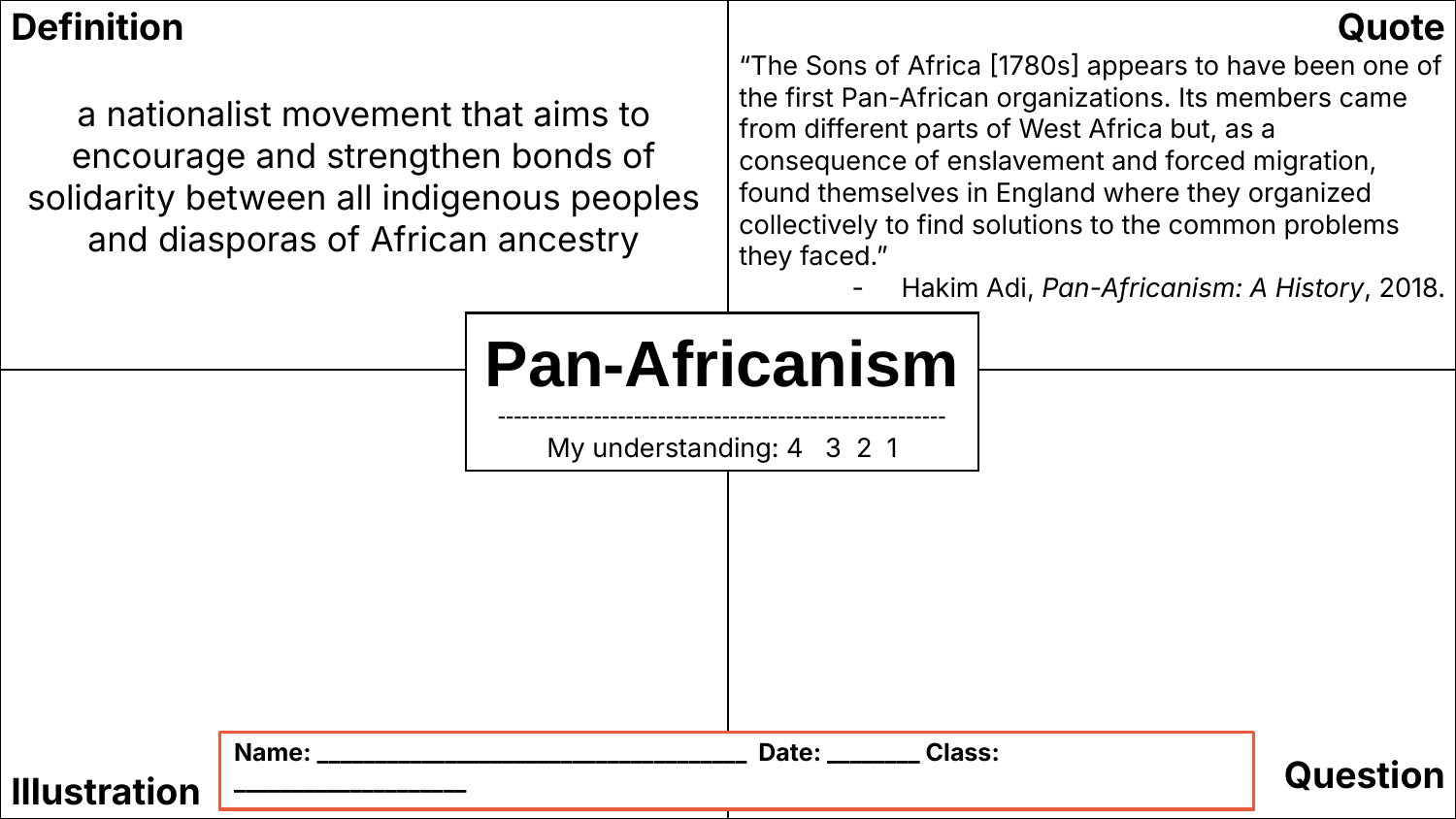

| Definition a nationalist movement that aims to encourage and strengthen bonds of solidarity between all indigenous peoples and diasporas of African ancestry | Quote “The Sons of Africa [1780s] appears to have been one of the first Pan-African organizations. Its members came from different parts of West Africa but, as a consequence of enslavement and forced migration, found themselves in England where they organized collectively to find solutions to the common problems they faced.” Hakim Adi, Pan-Africanism: A History, 2018. |
| --- | --- |
| Illustration | Imp Question |
Pan-Africanism
--------------------------------------------------------
My understanding: 4   3  2  1
Name: _____________________________________  Date: ________ Class: ____________________